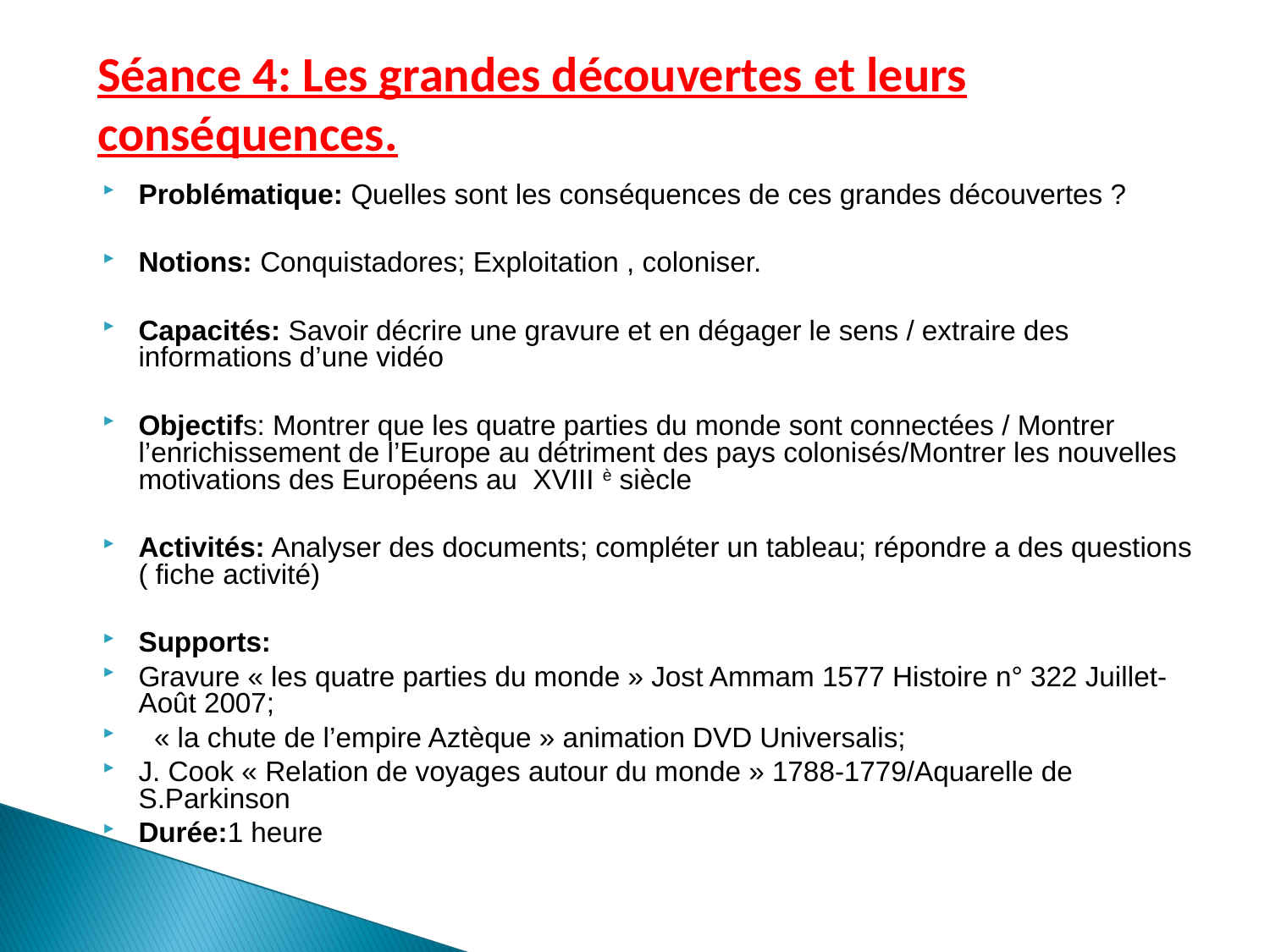

Séance 4: Les grandes découvertes et leurs conséquences.
Problématique: Quelles sont les conséquences de ces grandes découvertes ?

Notions: Conquistadores; Exploitation , coloniser.

Capacités: Savoir décrire une gravure et en dégager le sens / extraire des informations d’une vidéo

Objectifs: Montrer que les quatre parties du monde sont connectées / Montrer  l’enrichissement de l’Europe au détriment des pays colonisés/Montrer les nouvelles motivations des Européens au  XVIII è siècle

Activités: Analyser des documents; compléter un tableau; répondre a des questions ( fiche activité)

Supports:
Gravure « les quatre parties du monde » Jost Ammam 1577 Histoire n° 322 Juillet-Août 2007;
  « la chute de l’empire Aztèque » animation DVD Universalis;
J. Cook « Relation de voyages autour du monde » 1788-1779/Aquarelle de S.Parkinson
Durée:1 heure